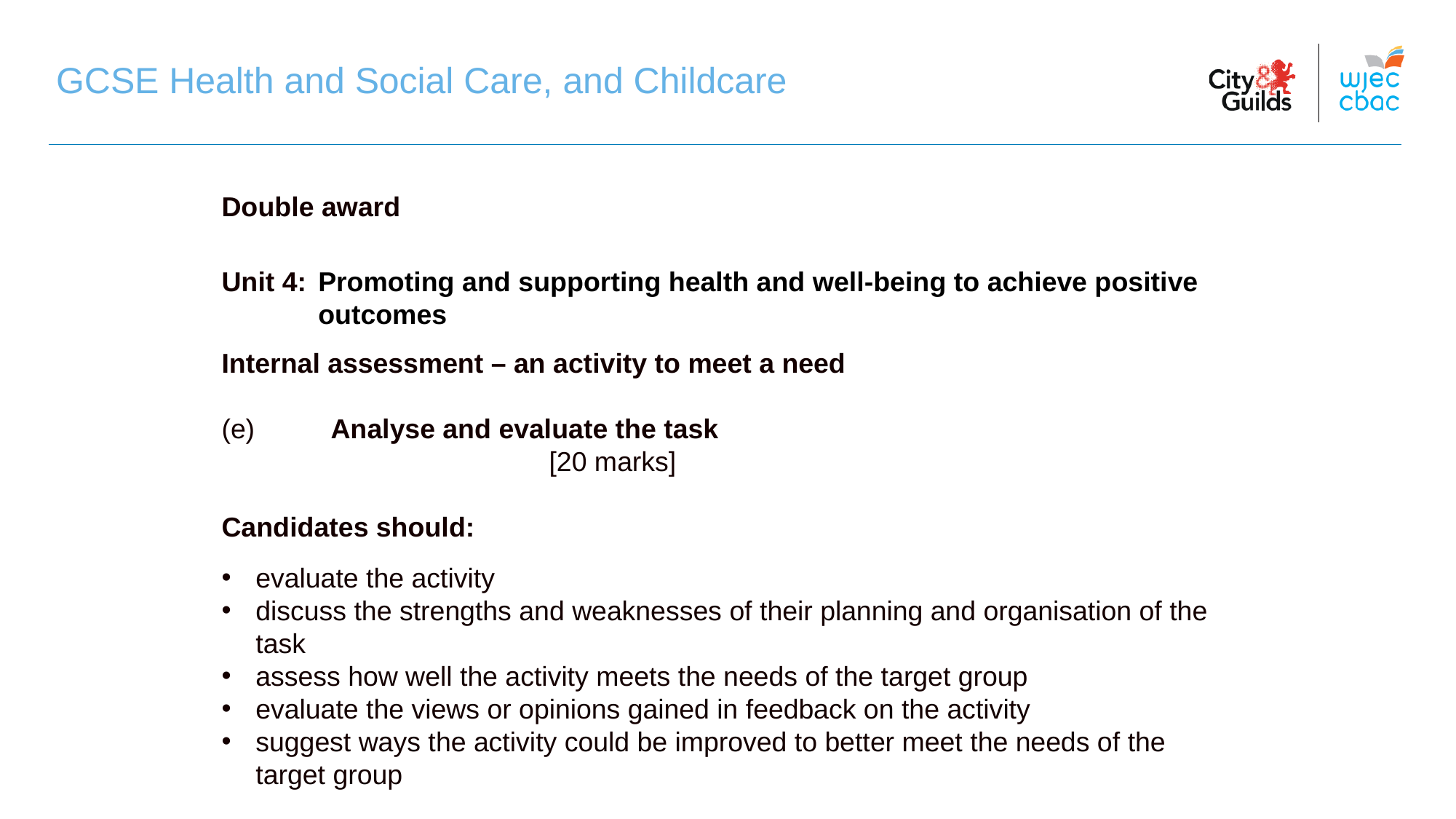

GCSE Health and Social Care, and Childcare
GCSE Health and Social Care, and Childcare
Double award
Unit 4:	Promoting and supporting health and well-being to achieve positive outcomes

Internal assessment – an activity to meet a need

(e)	Analyse and evaluate the task								[20 marks]

Candidates should:

evaluate the activity
discuss the strengths and weaknesses of their planning and organisation of the task
assess how well the activity meets the needs of the target group
evaluate the views or opinions gained in feedback on the activity
suggest ways the activity could be improved to better meet the needs of the target group